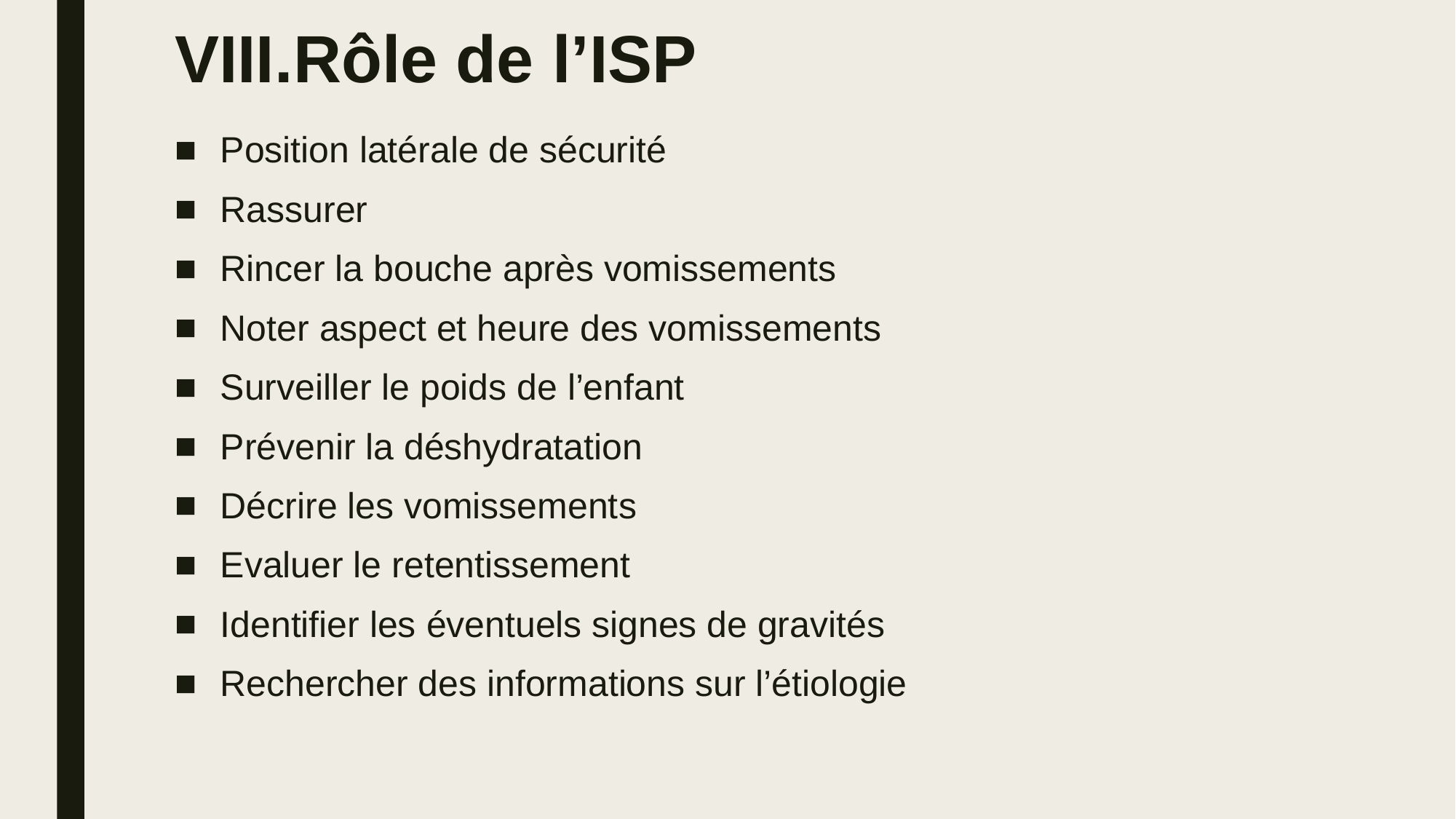

# Rôle de l’ISP
Position latérale de sécurité
Rassurer
Rincer la bouche après vomissements
Noter aspect et heure des vomissements
Surveiller le poids de l’enfant
Prévenir la déshydratation
Décrire les vomissements
Evaluer le retentissement
Identifier les éventuels signes de gravités
Rechercher des informations sur l’étiologie